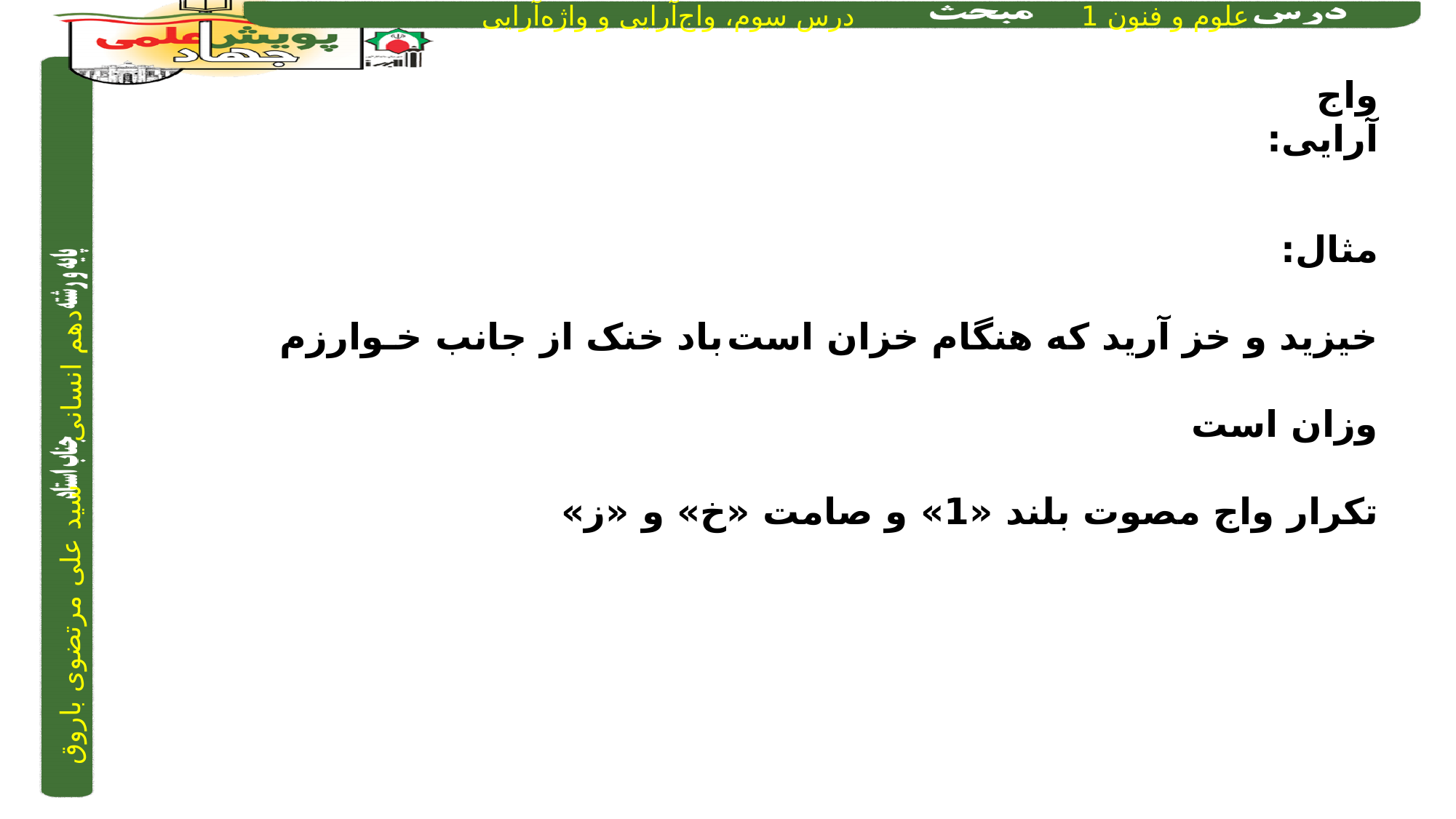

واج آرایی:
مثال:
خیزید و خز آرید که هنگام خزان است		باد خنک از جانب خـوارزم وزان است
تکرار واج مصوت بلند «1» و صامت «خ» و «ز»